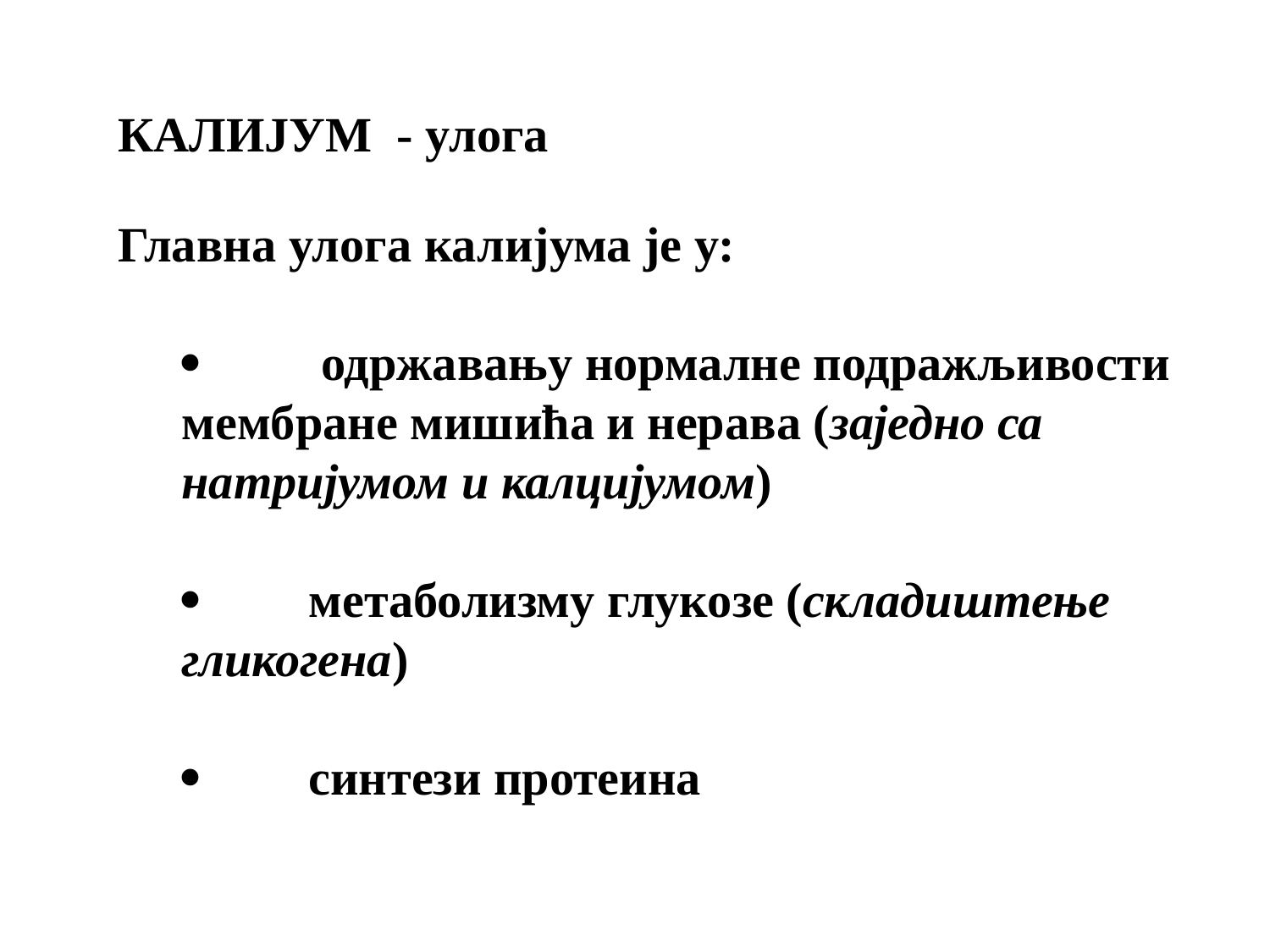

КАЛИЈУМ  - улога

Главна улога калијума је у:

•	 одржавању нормалне подражљивости мембране мишића и нерава (заједно са натријумом и калцијумом)

•	метаболизму глукозе (складиштење гликогена)

•	синтези протеина